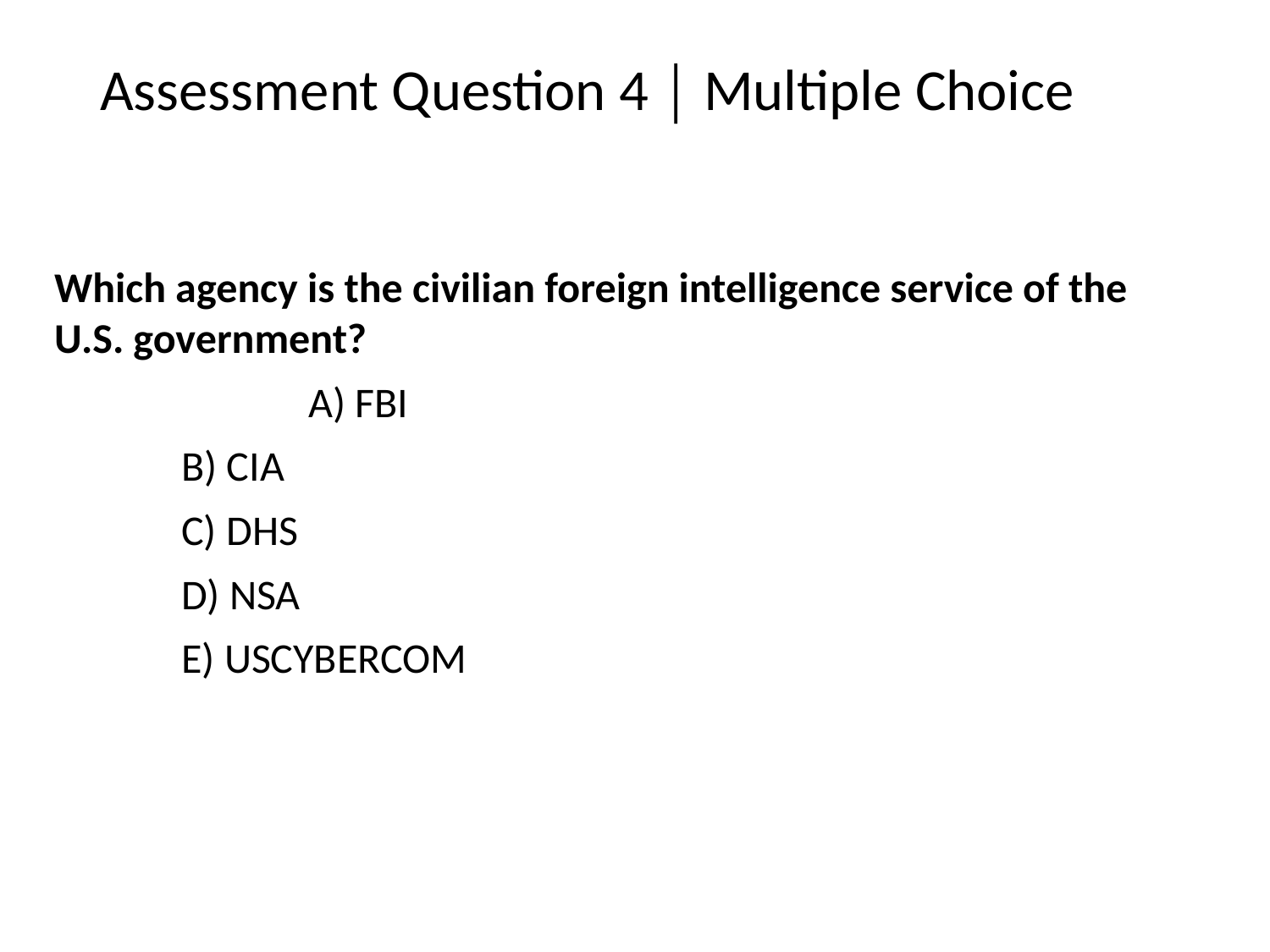

# Assessment Question 4 │ Multiple Choice
Which agency is the civilian foreign intelligence service of the U.S. government?
	 	A) FBI
	B) CIA
	C) DHS
	D) NSA
	E) USCYBERCOM